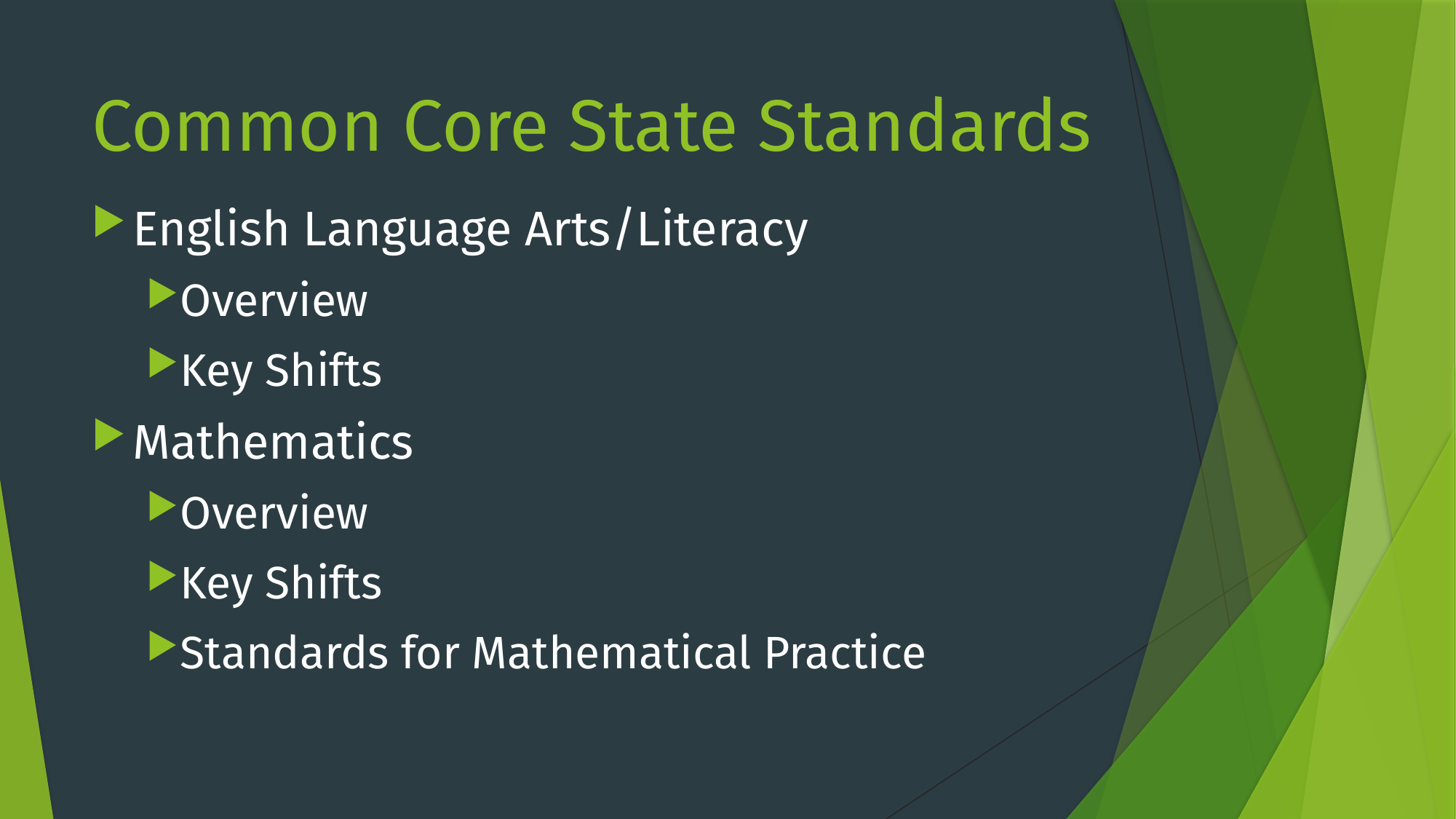

# Common Core State Standards
English Language Arts/Literacy
Overview
Key Shifts
Mathematics
Overview
Key Shifts
Standards for Mathematical Practice